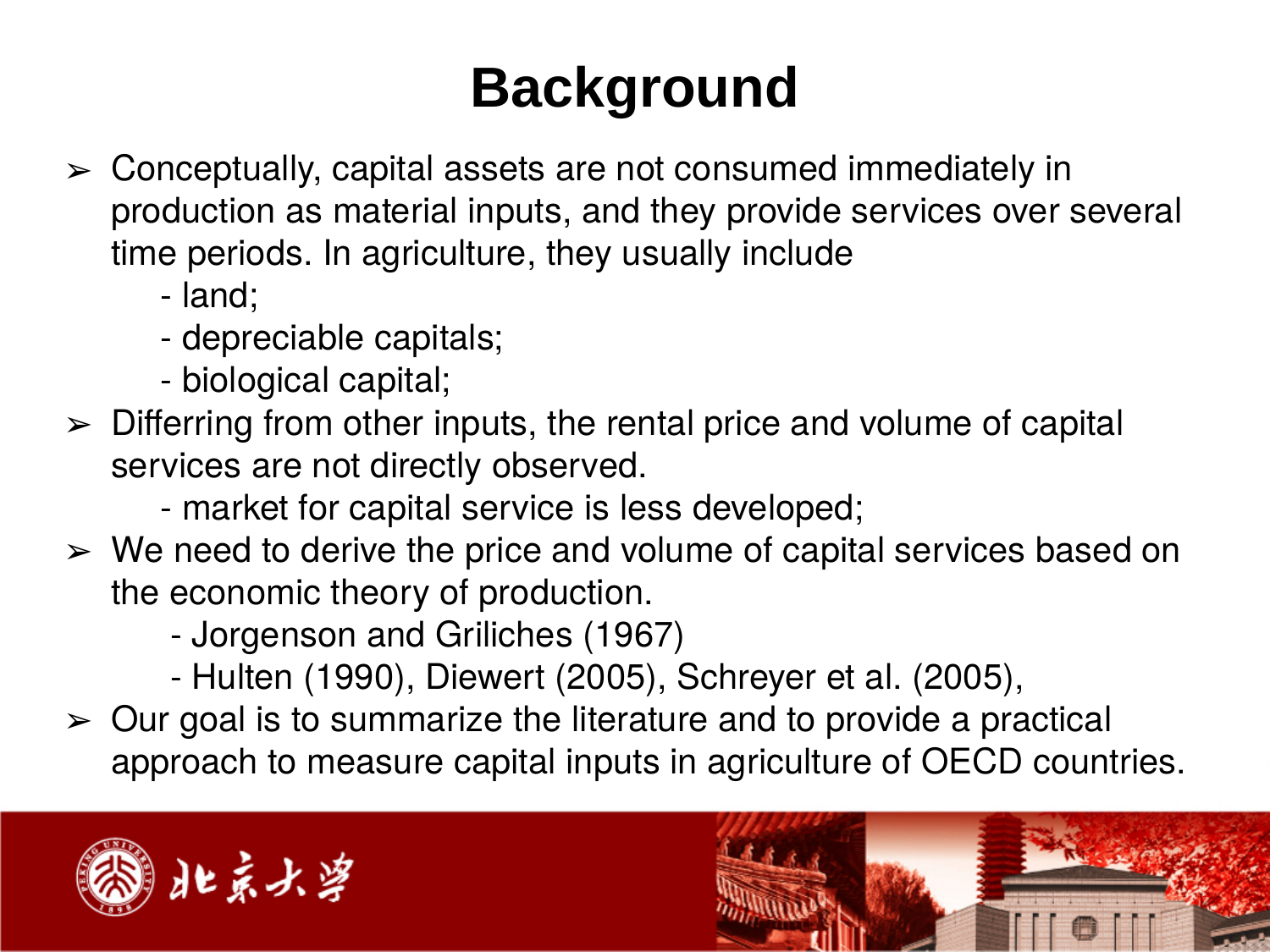

# Background
Conceptually, capital assets are not consumed immediately in production as material inputs, and they provide services over several time periods. In agriculture, they usually include
          - land;
          - depreciable capitals;
          - biological capital;
Differring from other inputs, the rental price and volume of capital services are not directly observed.
          - market for capital service is less developed;
We need to derive the price and volume of capital services based on the economic theory of production.
           - Jorgenson and Griliches (1967)
           - Hulten (1990), Diewert (2005), Schreyer et al. (2005),
Our goal is to summarize the literature and to provide a practical approach to measure capital inputs in agriculture of OECD countries.